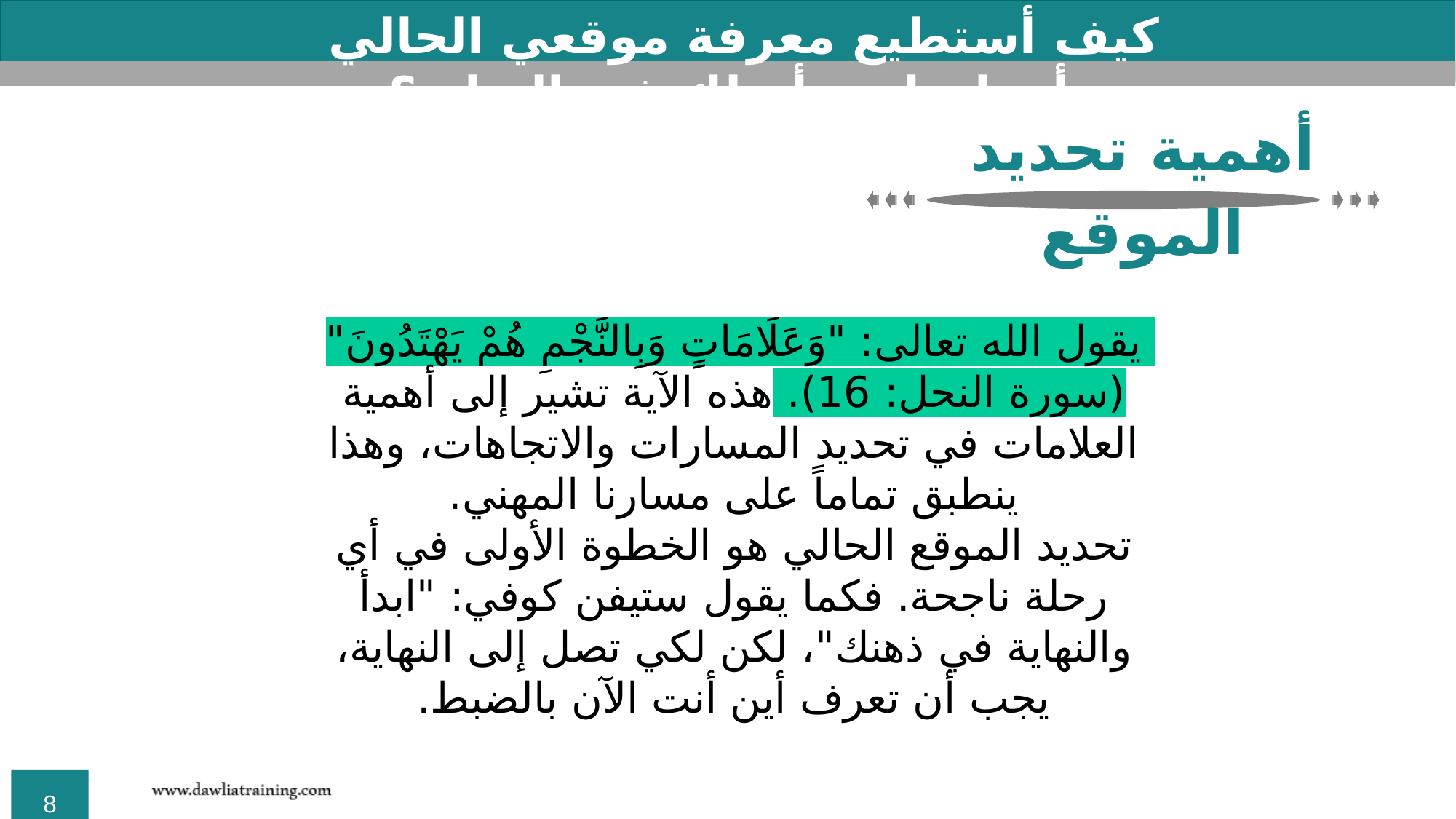

كيف أستطيع معرفة موقعي الحالي وأي اتجاه سأسلك في البداية؟
أهمية تحديد الموقع

يقول الله تعالى: "وَعَلَامَاتٍ وَبِالنَّجْمِ هُمْ يَهْتَدُونَ" (سورة النحل: 16). هذه الآية تشير إلى أهمية العلامات في تحديد المسارات والاتجاهات، وهذا ينطبق تماماً على مسارنا المهني.
تحديد الموقع الحالي هو الخطوة الأولى في أي رحلة ناجحة. فكما يقول ستيفن كوفي: "ابدأ والنهاية في ذهنك"، لكن لكي تصل إلى النهاية، يجب أن تعرف أين أنت الآن بالضبط.